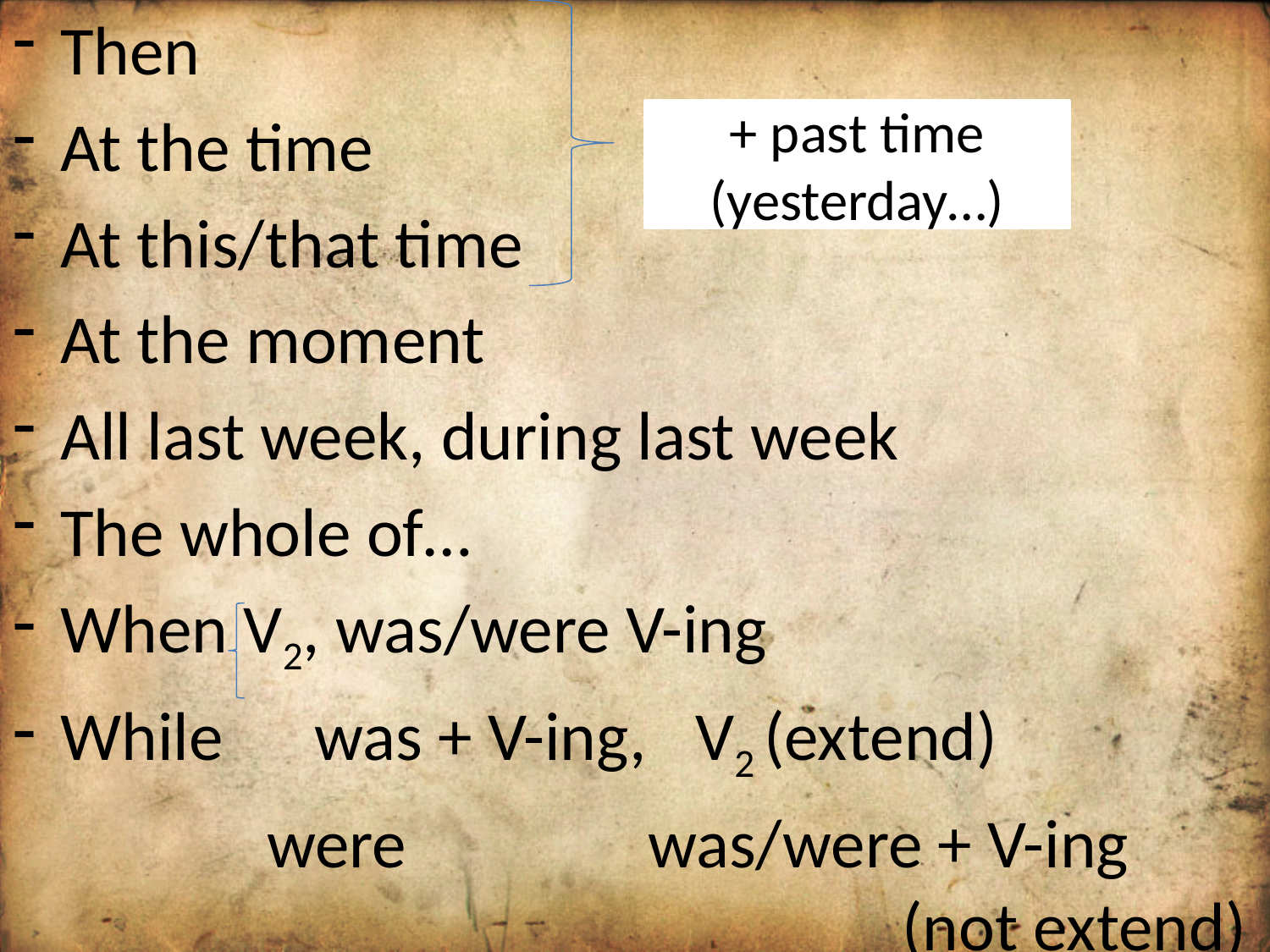

Then
At the time
At this/that time
At the moment
All last week, during last week
The whole of…
When V2, was/were V-ing
While 	was + V-ing,	V2 (extend)
	were		was/were + V-ing 								(not extend)

+ past time (yesterday…)